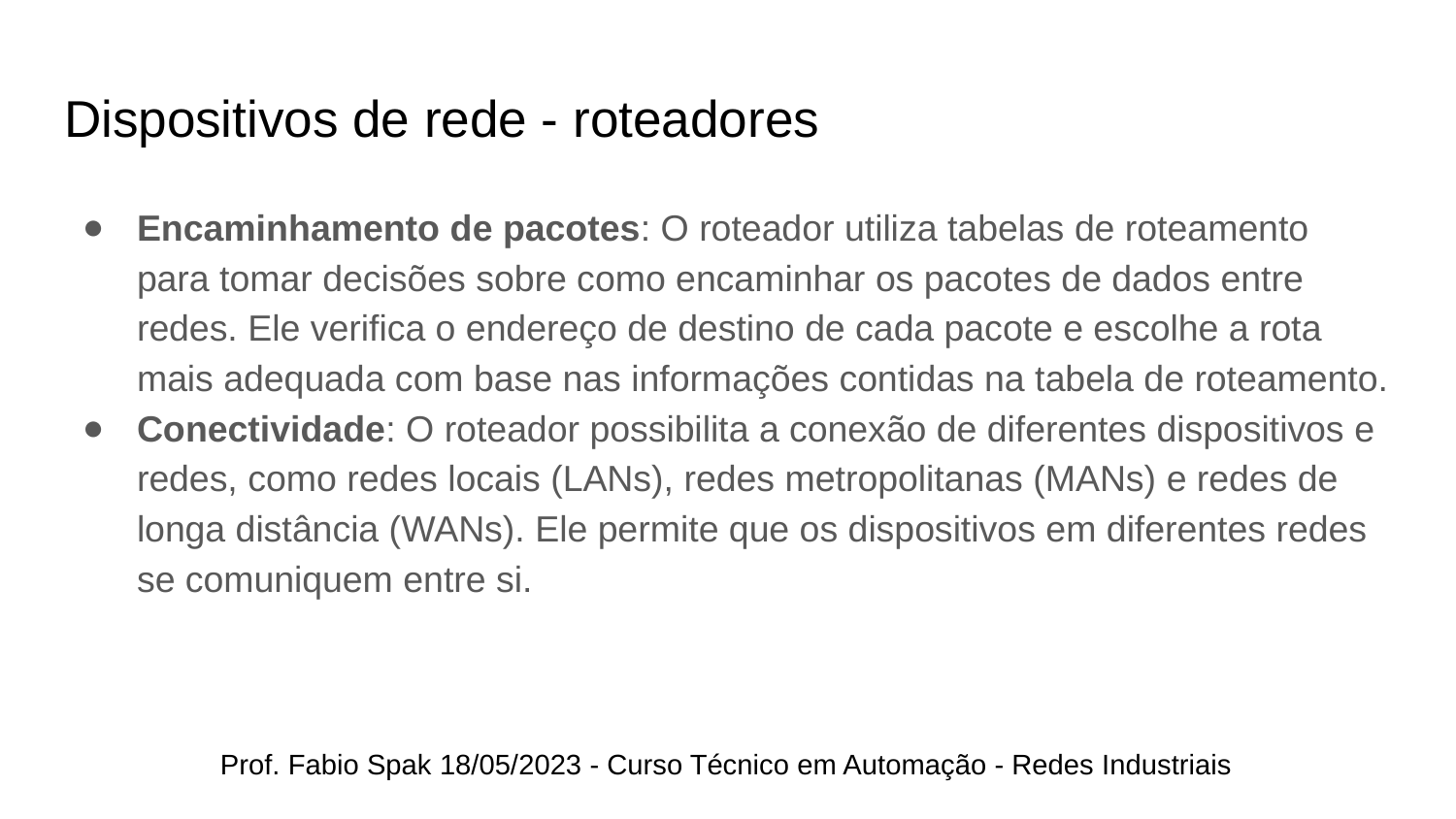

# Dispositivos de rede - roteadores

Encaminhamento de pacotes: O roteador utiliza tabelas de roteamento para tomar decisões sobre como encaminhar os pacotes de dados entre redes. Ele verifica o endereço de destino de cada pacote e escolhe a rota mais adequada com base nas informações contidas na tabela de roteamento.
Conectividade: O roteador possibilita a conexão de diferentes dispositivos e redes, como redes locais (LANs), redes metropolitanas (MANs) e redes de longa distância (WANs). Ele permite que os dispositivos em diferentes redes se comuniquem entre si.
Prof. Fabio Spak 18/05/2023 - Curso Técnico em Automação - Redes Industriais